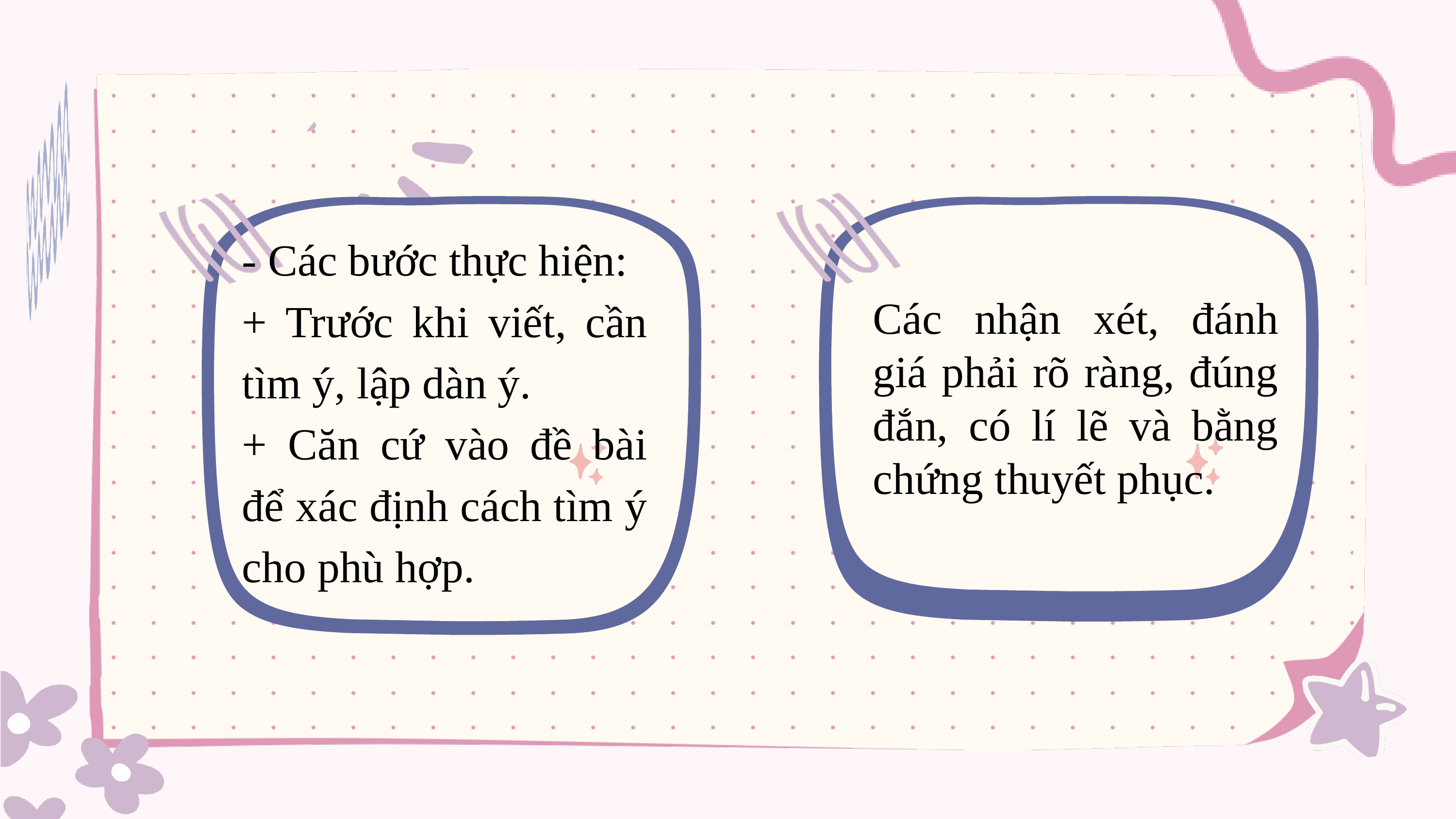

- Các bước thực hiện:
+ Trước khi viết, cần tìm ý, lập dàn ý.
+ Căn cứ vào đề bài để xác định cách tìm ý cho phù hợp.
Các nhận xét, đánh giá phải rõ ràng, đúng đắn, có lí lẽ và bằng chứng thuyết phục.